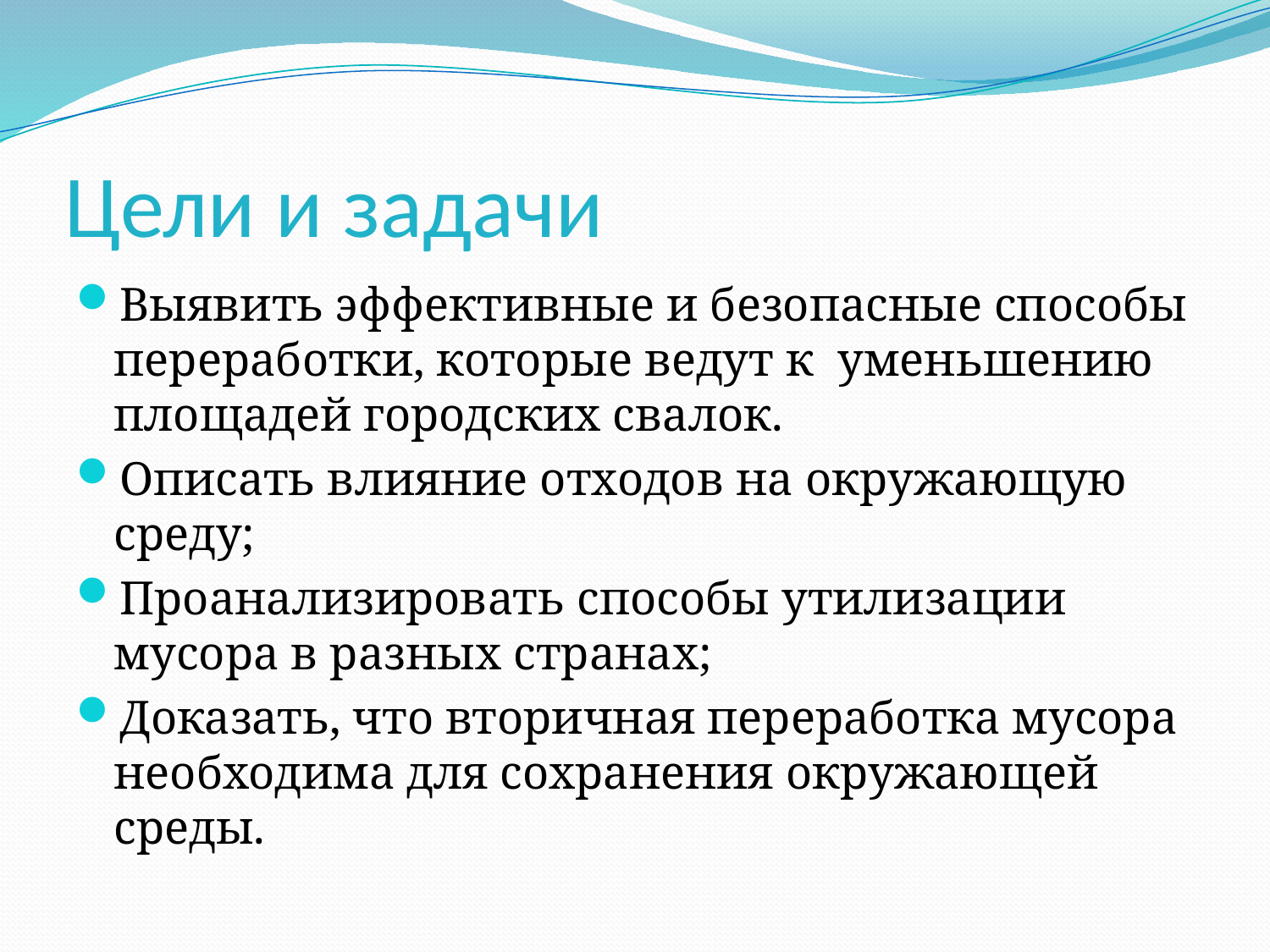

# Цели и задачи
Выявить эффективные и безопасные способы переработки, которые ведут к  уменьшению площадей городских свалок.
Описать влияние отходов на окружающую среду;
Проанализировать способы утилизации мусора в разных странах;
Доказать, что вторичная переработка мусора необходима для сохранения окружающей среды.